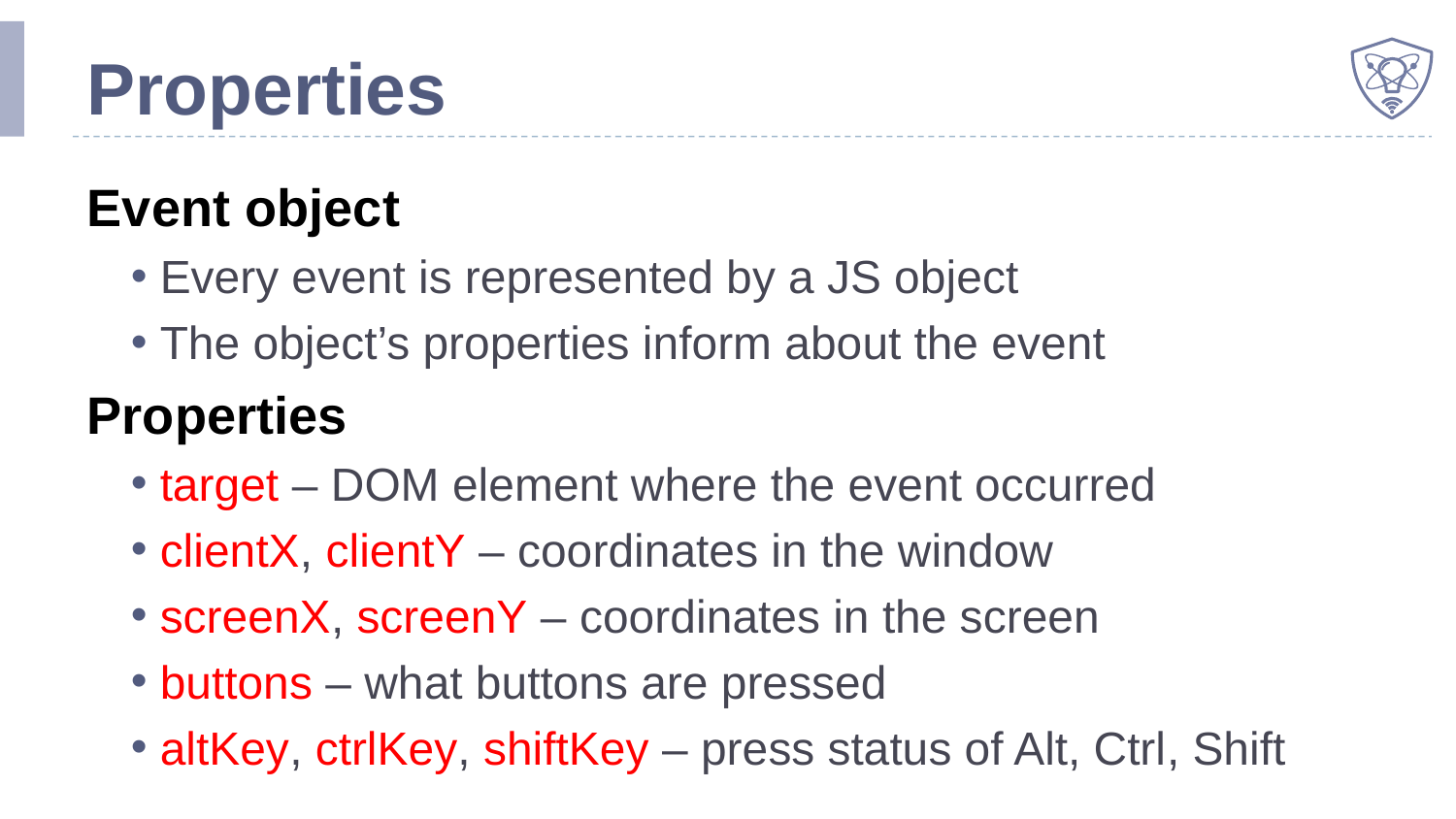

# Properties
Event object
Every event is represented by a JS object
The object’s properties inform about the event
Properties
target – DOM element where the event occurred
clientX, clientY – coordinates in the window
screenX, screenY – coordinates in the screen
buttons – what buttons are pressed
altKey, ctrlKey, shiftKey – press status of Alt, Ctrl, Shift